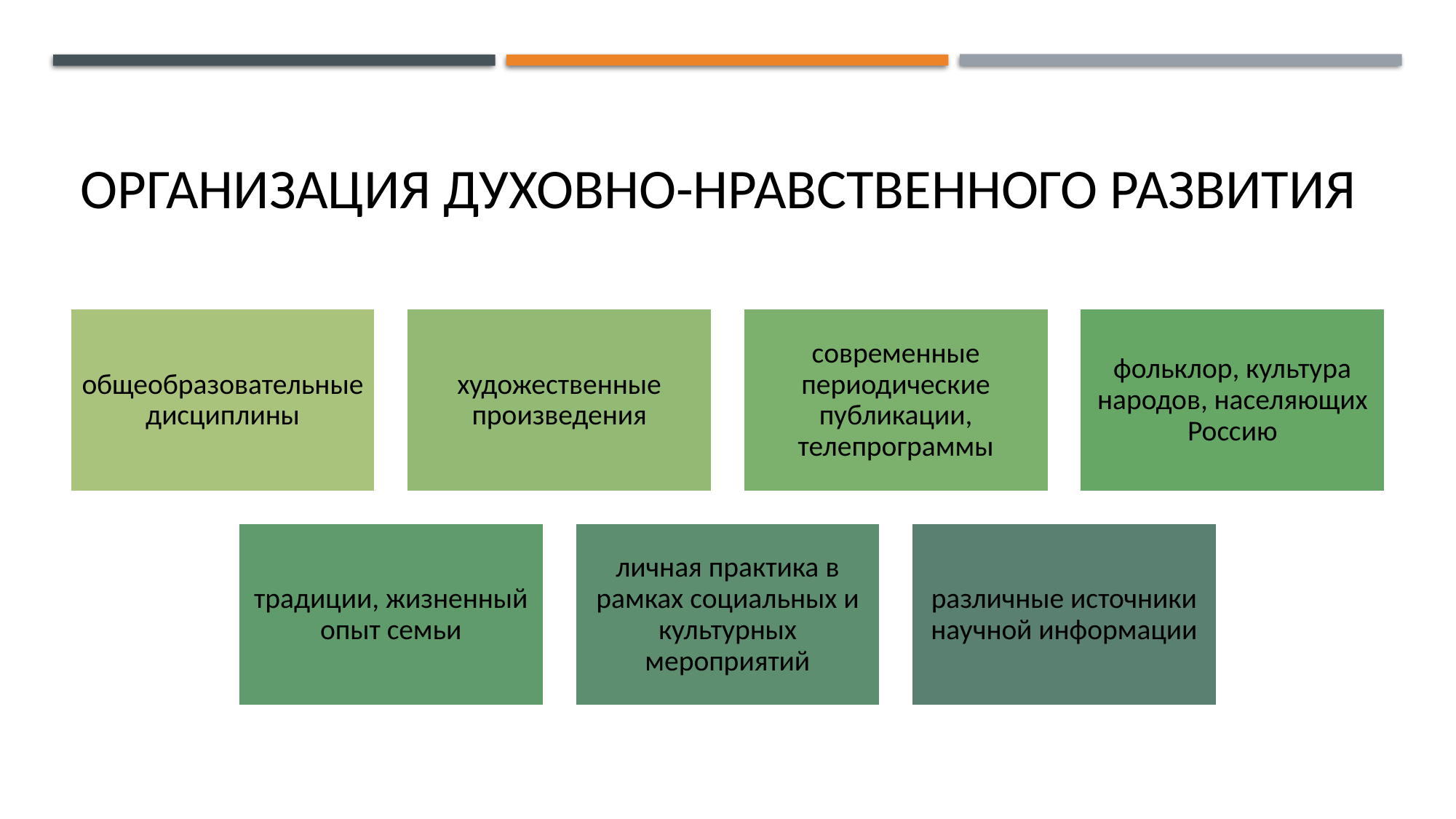

# Организация духовно-нравственного развития
общеобразовательные дисциплины
художественные произведения
современные периодические публикации, телепрограммы
фольклор, культура народов, населяющих Россию
традиции, жизненный опыт семьи
личная практика в рамках социальных и культурных мероприятий
различные источники научной информации